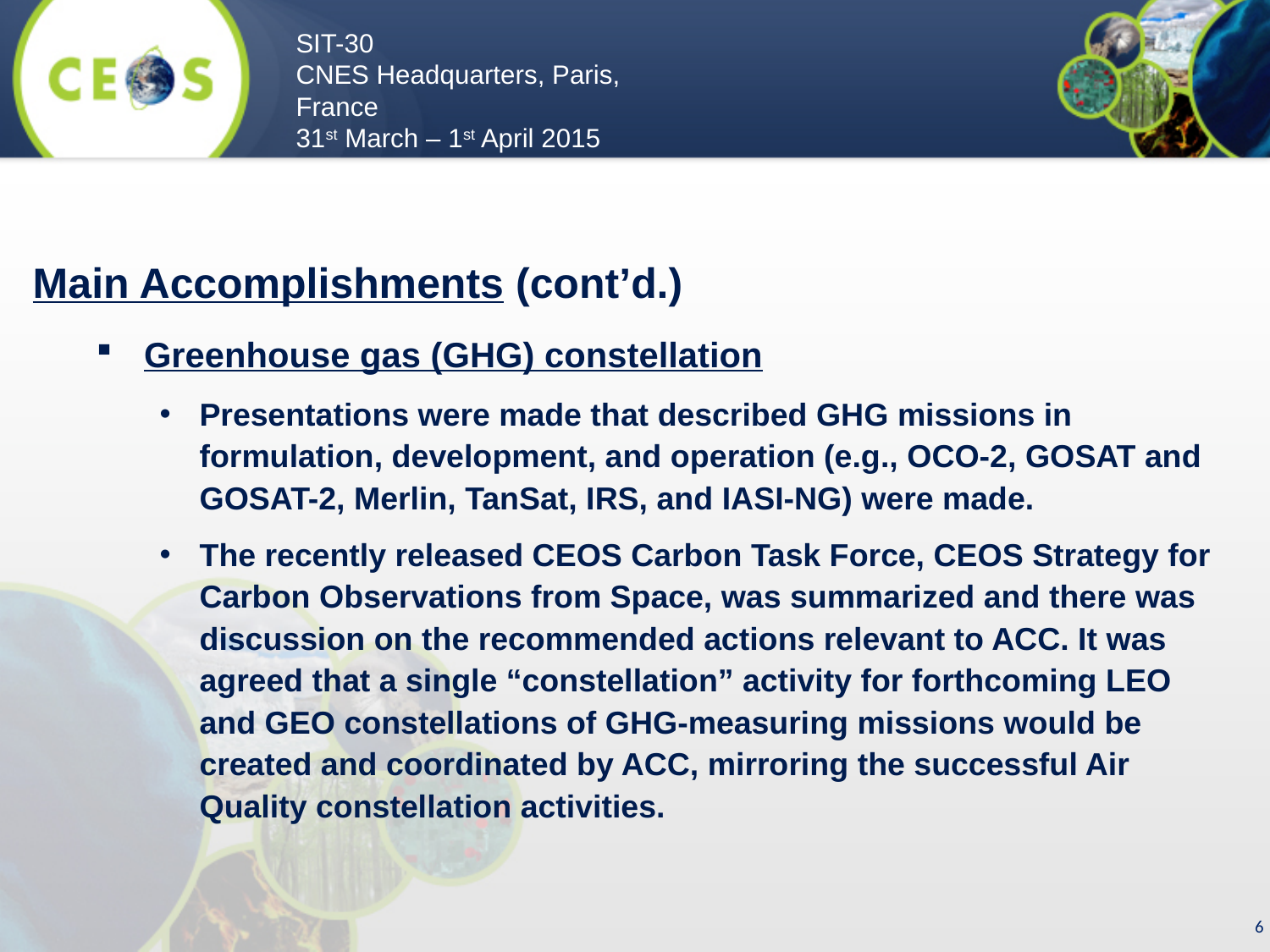

Main Accomplishments (cont’d.)

Greenhouse gas (GHG) constellation
Presentations were made that described GHG missions in formulation, development, and operation (e.g., OCO-2, GOSAT and GOSAT-2, Merlin, TanSat, IRS, and IASI-NG) were made.
The recently released CEOS Carbon Task Force, CEOS Strategy for Carbon Observations from Space, was summarized and there was discussion on the recommended actions relevant to ACC. It was agreed that a single “constellation” activity for forthcoming LEO and GEO constellations of GHG-measuring missions would be created and coordinated by ACC, mirroring the successful Air Quality constellation activities.

6